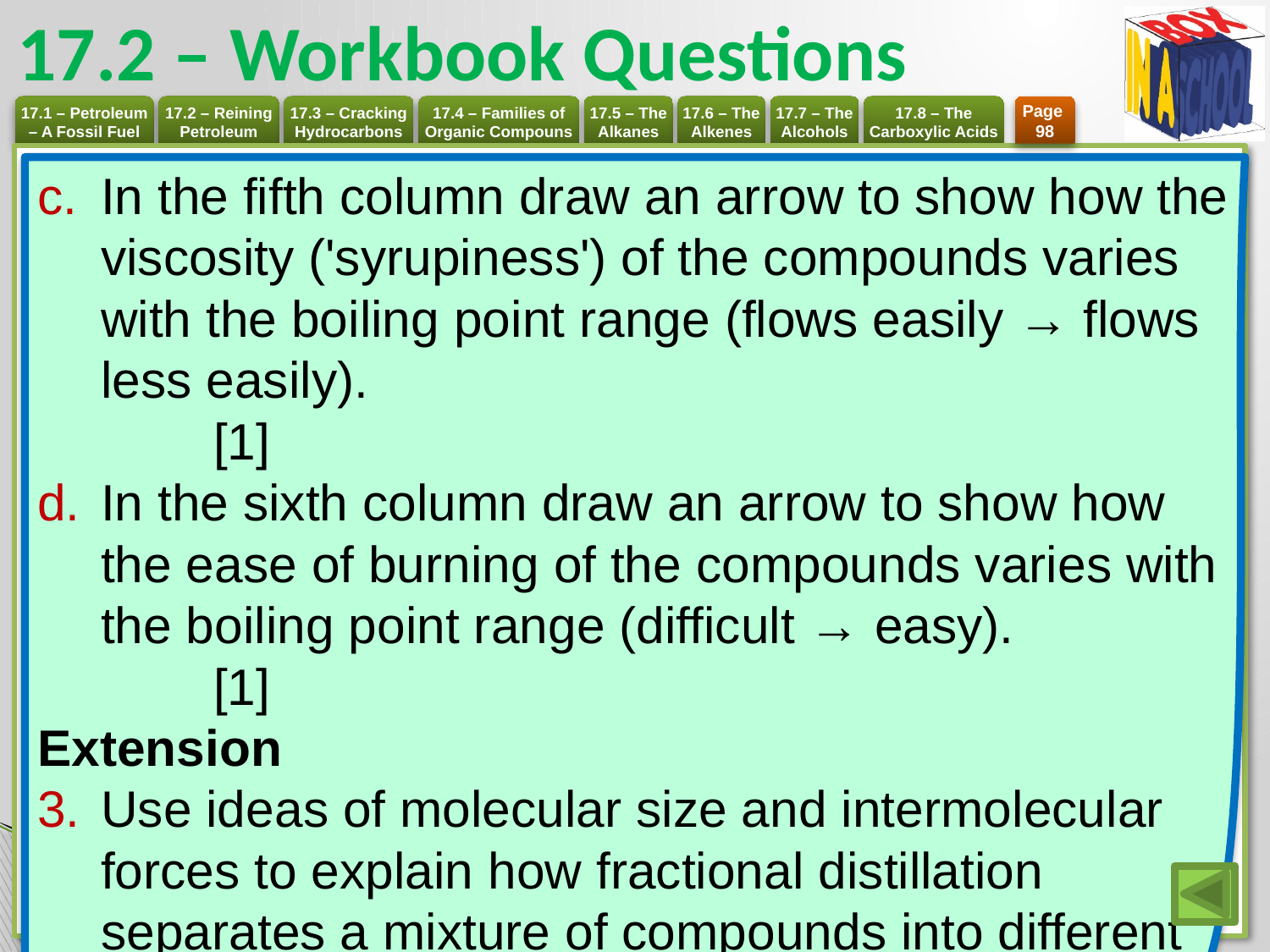

# 17.2 – Workbook Questions
Page
98
In the fifth column draw an arrow to show how the viscosity ('syrupiness') of the compounds varies with the boiling point range (flows easily → flows less easily). 		[1]
In the sixth column draw an arrow to show how the ease of burning of the compounds varies with the boiling point range (difficult → easy). 	[1]
Extension
Use ideas of molecular size and intermolecular forces to explain how fractional distillation separates a mixture of compounds into different fractions.                  [5]